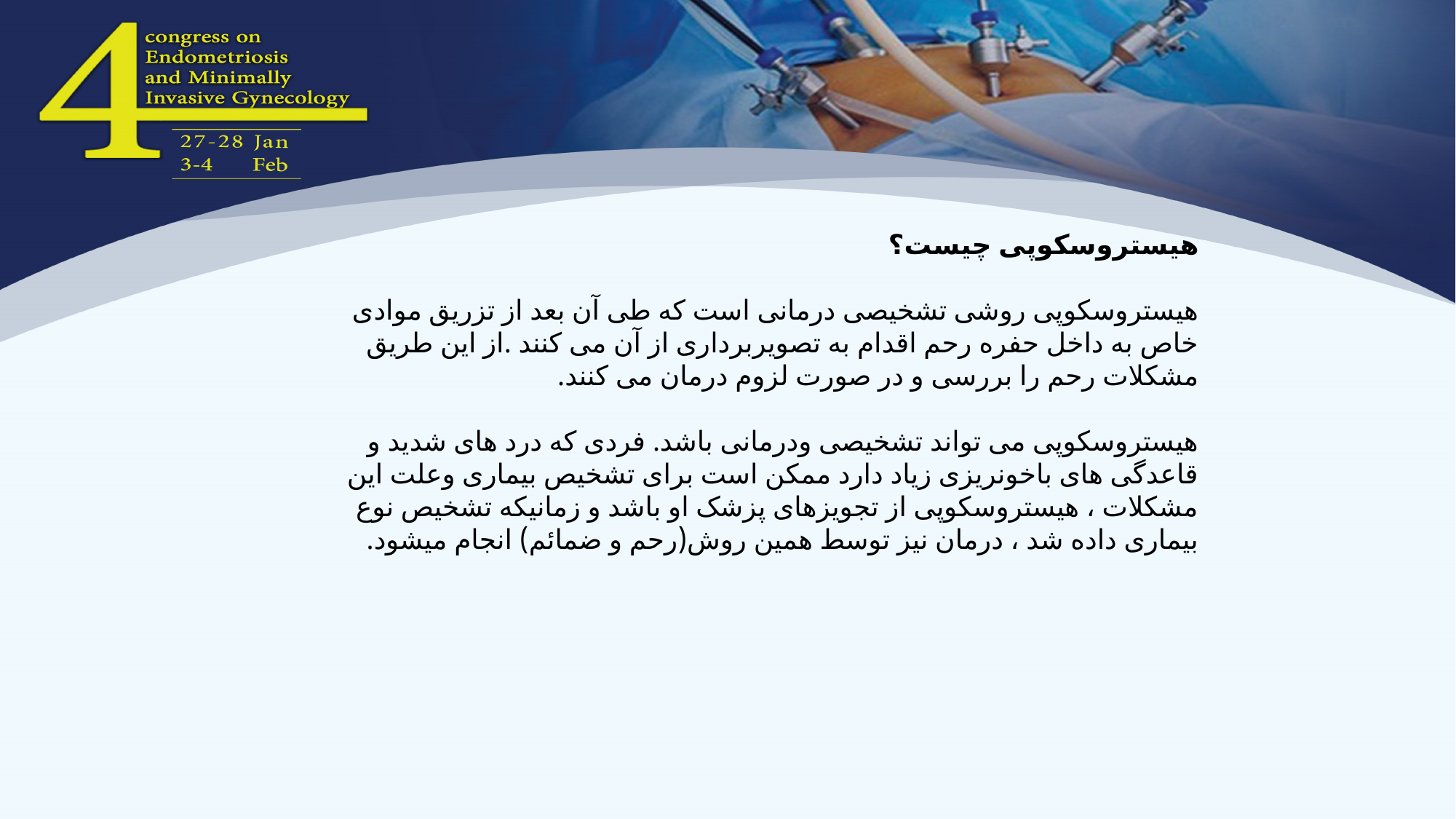

هیستروسکوپی چیست؟

هیستروسکوپی روشی تشخیصی درمانی است که طی آن بعد از تزریق موادی خاص به داخل حفره رحم اقدام به تصویربرداری از آن می کنند .از این طریق مشکلات رحم را بررسی و در صورت لزوم درمان می کنند.

هیستروسکوپی می تواند تشخیصی ودرمانی باشد. فردی که درد های شدید و قاعدگی های باخونریزی زیاد دارد ممکن است برای تشخیص بیماری وعلت این مشکلات ، هیستروسکوپی از تجویزهای پزشک او باشد و زمانیکه تشخیص نوع بیماری داده شد ، درمان نیز توسط همین روش(رحم و ضمائم) انجام میشود.